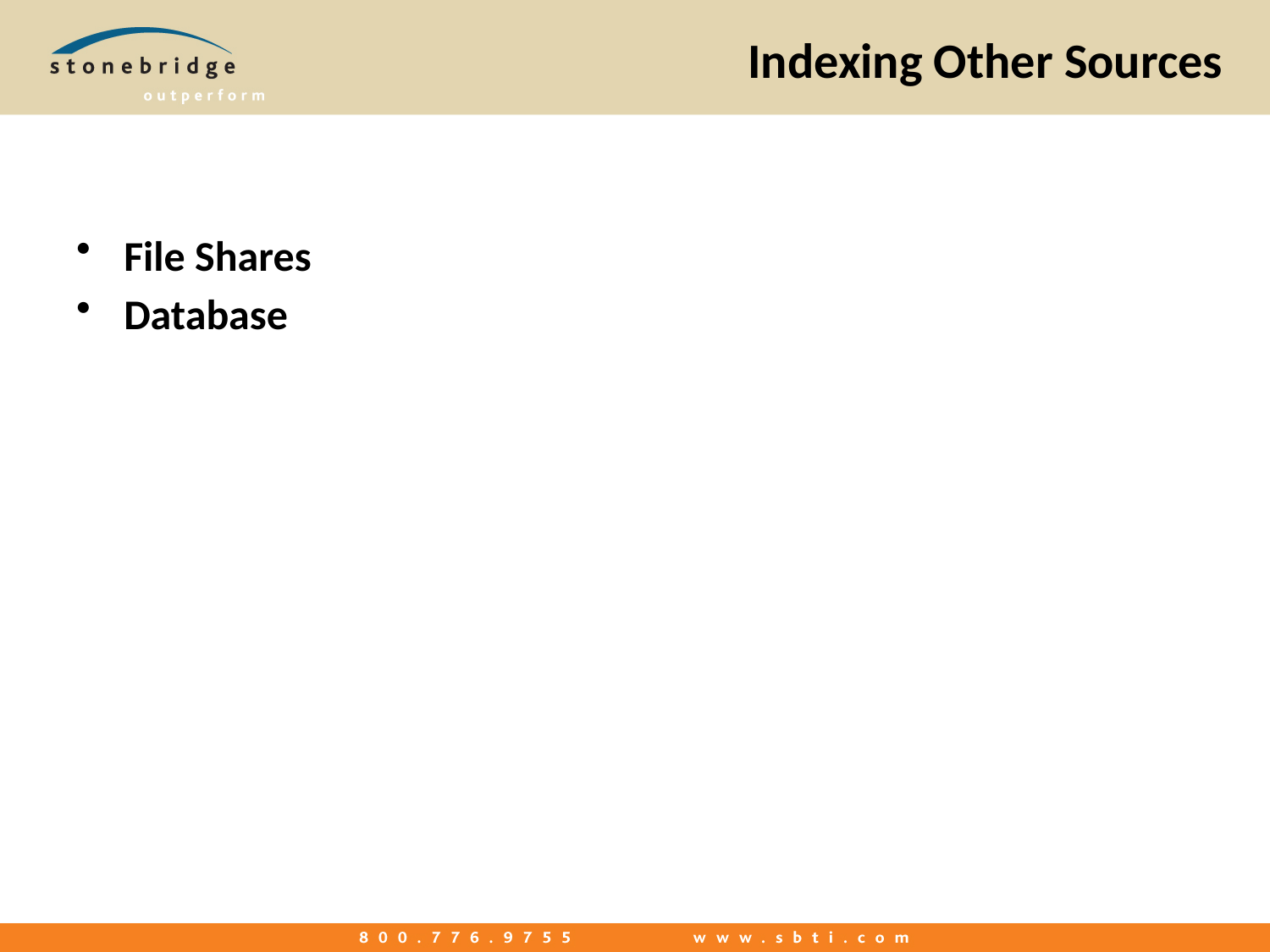

# Indexing Other Sources
File Shares
Database